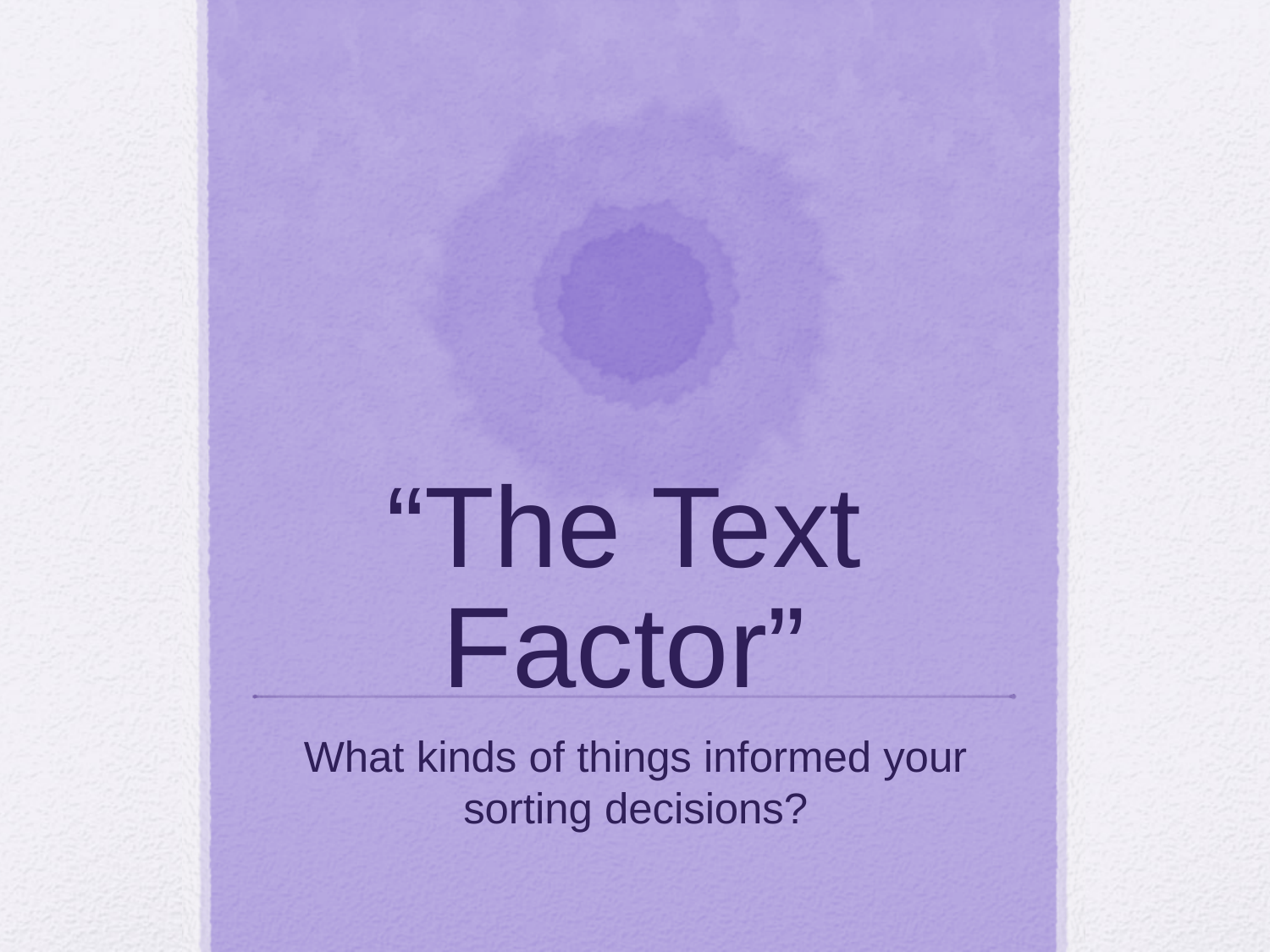

# “The Text Factor”
What kinds of things informed your sorting decisions?